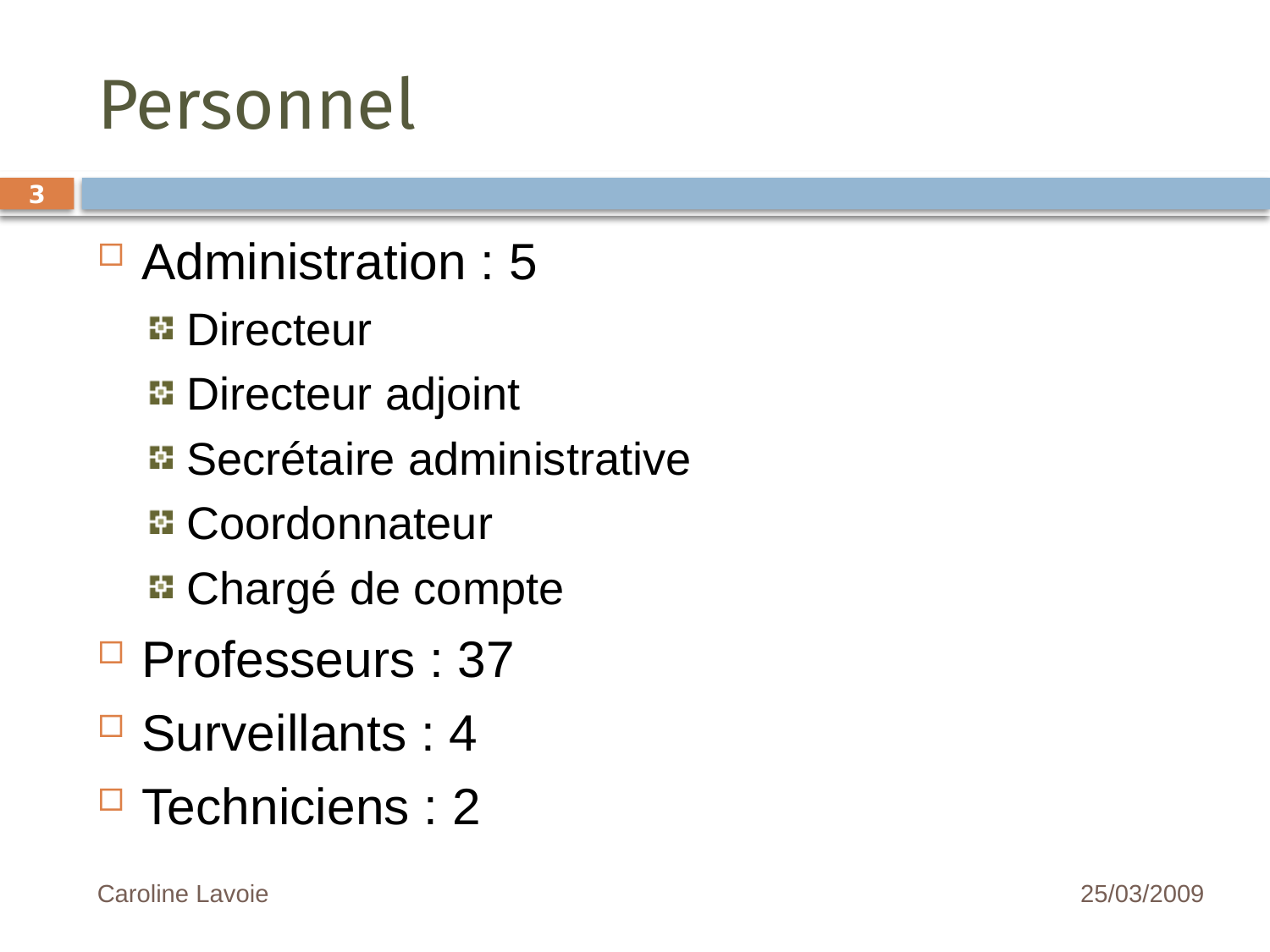

# Personnel
3
Administration : 5
Directeur
Directeur adjoint
Secrétaire administrative
Coordonnateur
Chargé de compte
Professeurs : 37
Surveillants : 4
Techniciens : 2
Caroline Lavoie
25/03/2009